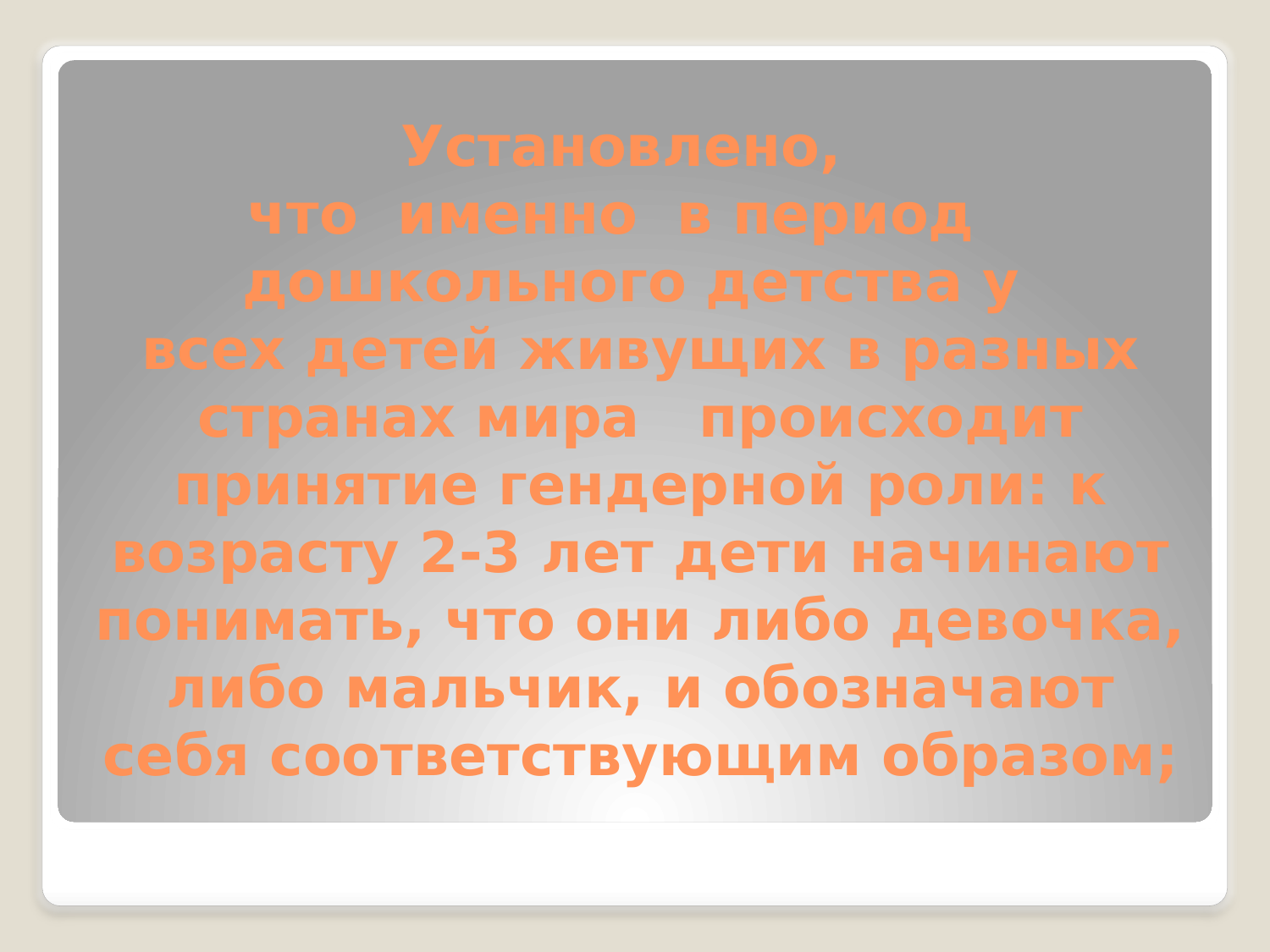

# Установлено, что  именно  в период    дошкольного детства у всех детей живущих в разных странах мира   происходит принятие гендерной роли: к возрасту 2-3 лет дети начинают понимать, что они либо девочка, либо мальчик, и обозначают себя соответствующим образом;